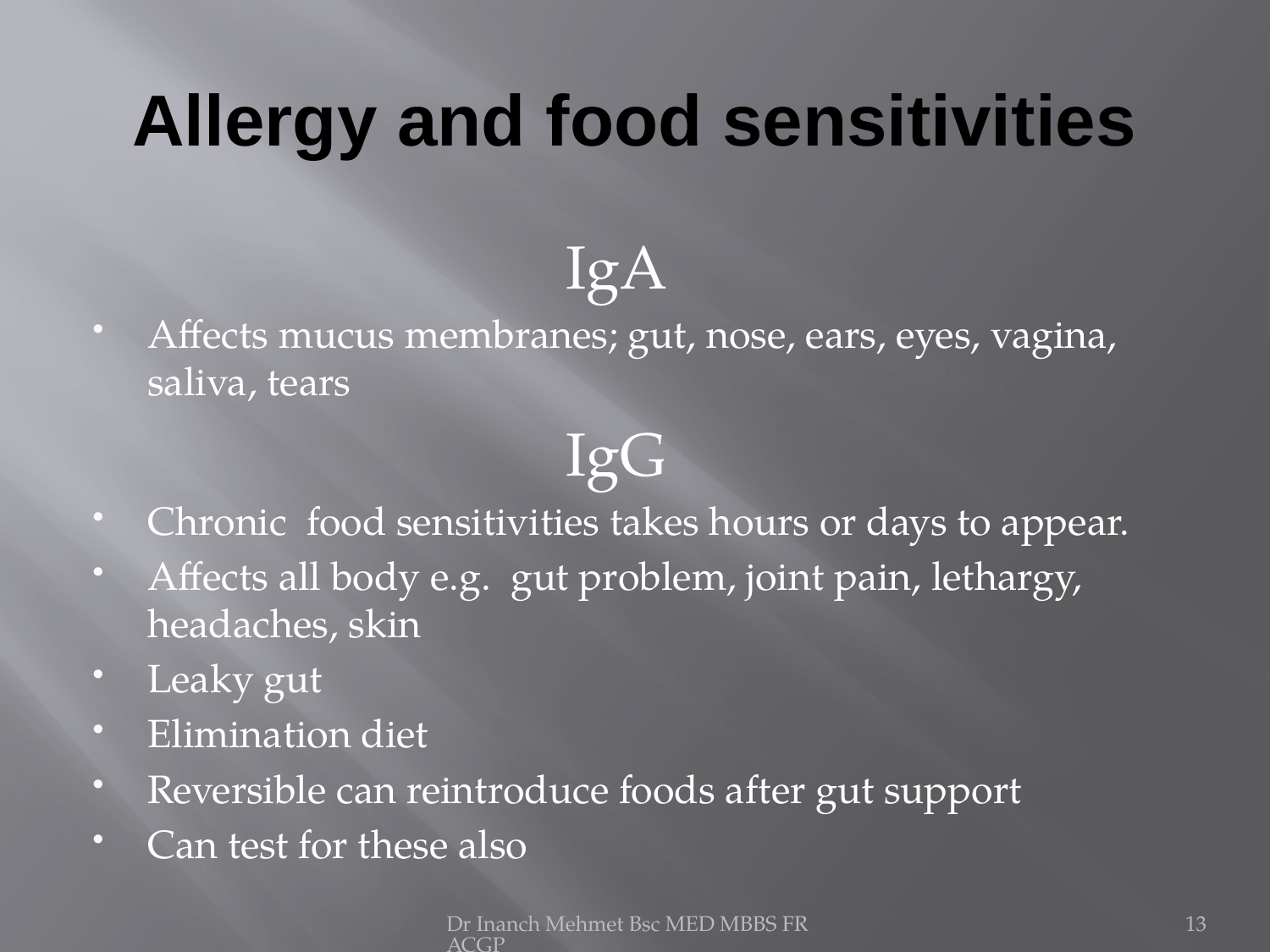

# Allergy and food sensitivities
IgA
Affects mucus membranes; gut, nose, ears, eyes, vagina, saliva, tears
IgG
Chronic  food sensitivities takes hours or days to appear.
Affects all body e.g.  gut problem, joint pain, lethargy, headaches, skin
Leaky gut
Elimination diet
Reversible can reintroduce foods after gut support
Can test for these also

Dr Inanch Mehmet Bsc MED MBBS FRACGP
13